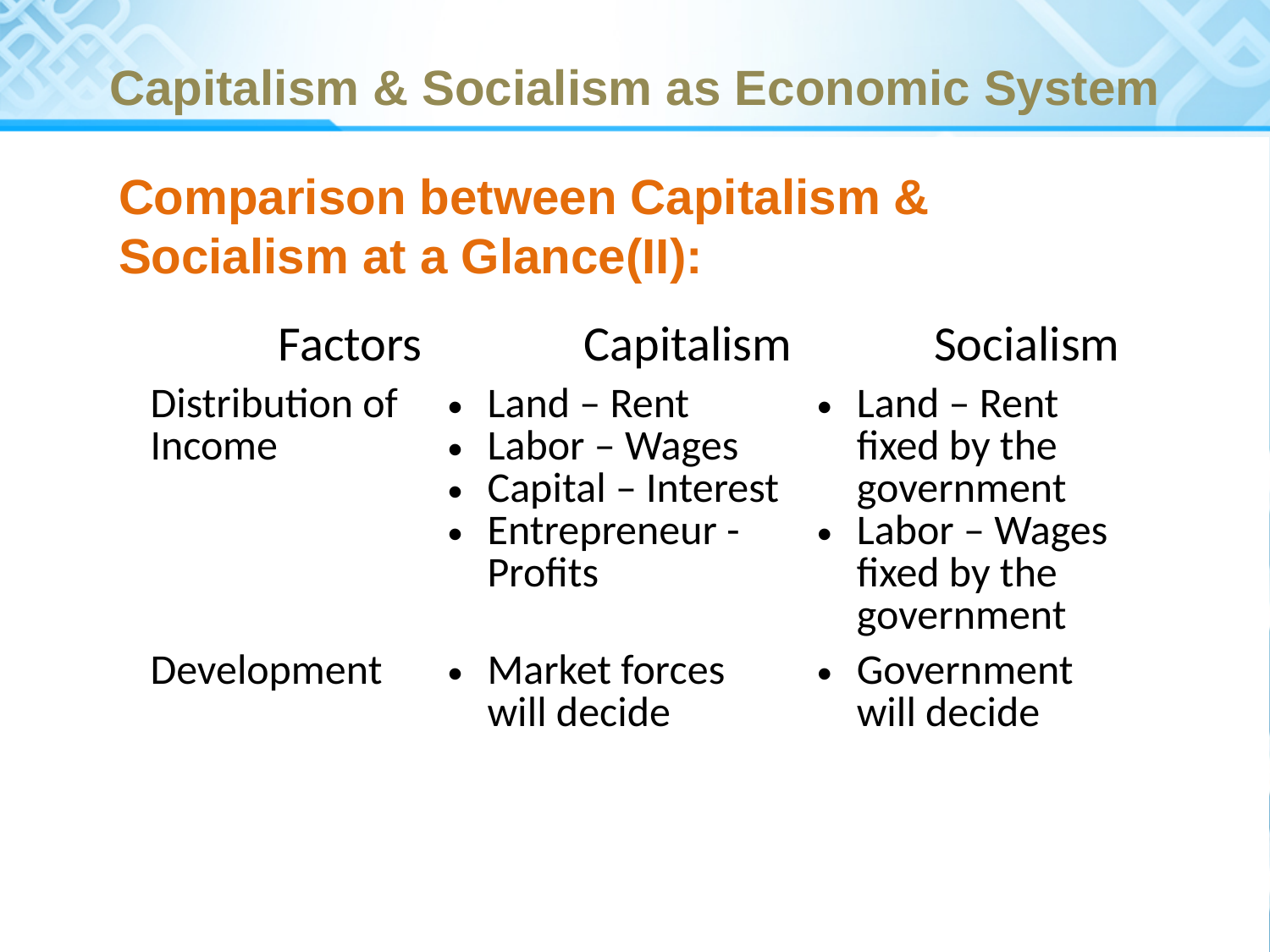

# Capitalism & Socialism as Economic System

Comparison between Capitalism & Socialism at a Glance(II):

| Factors | Capitalism | Socialism |
| --- | --- | --- |
| Distribution of Income | Land – Rent Labor – Wages Capital – Interest Entrepreneur - Profits | Land – Rent fixed by the government Labor – Wages fixed by the government |
| Development | Market forces will decide | Government will decide |